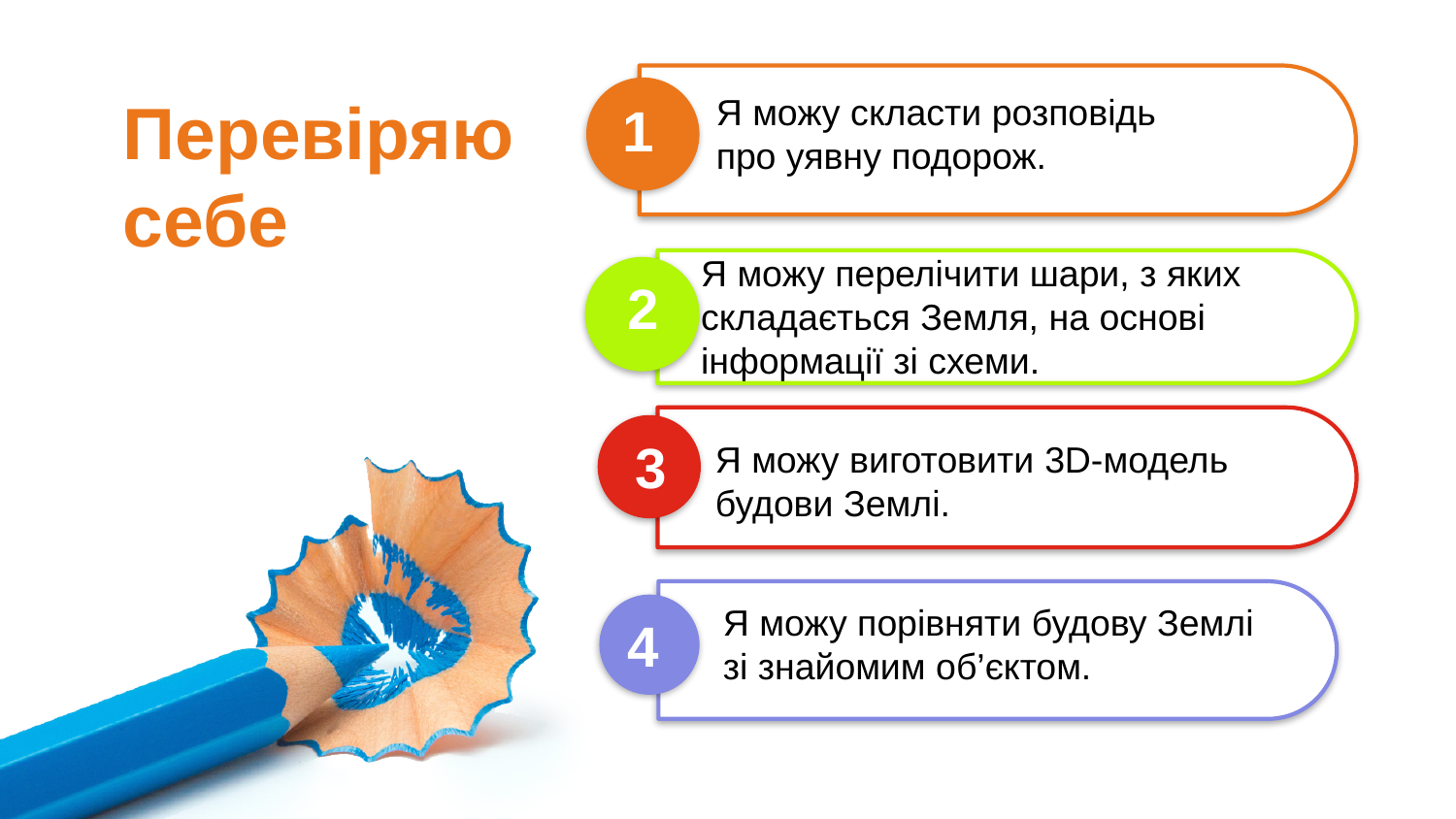

Перевіряю себе

Я можу скласти розповідь
про уявну подорож.
1

Я можу перелічити шари, з яких
складається Земля, на основі
інформації зі схеми.

2

3
Я можу виготовити 3D-модель
будови Землі.
Я можу порівняти будову Землі
зі знайомим об’єктом.

4